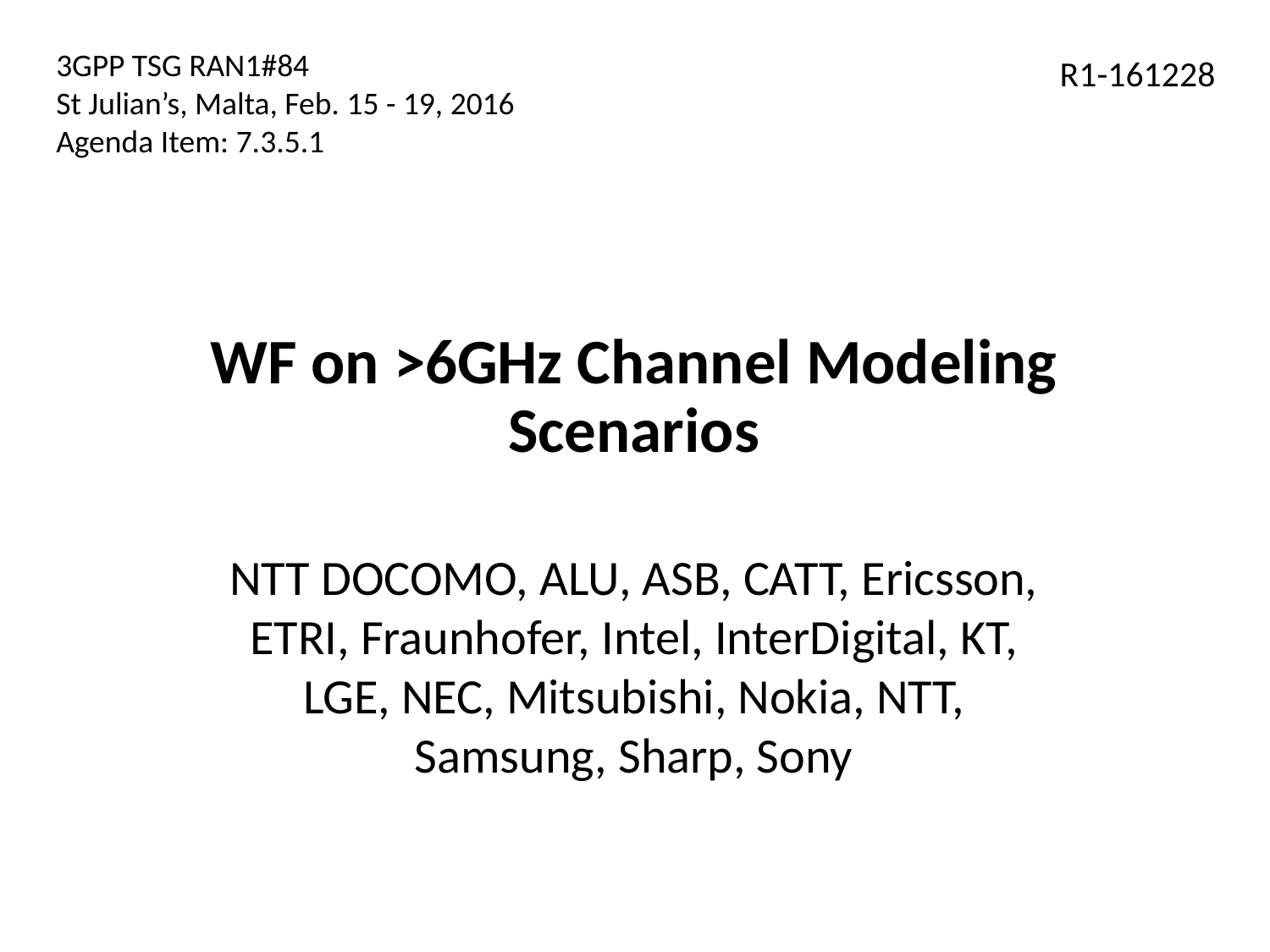

3GPP TSG RAN1#84
St Julian’s, Malta, Feb. 15 - 19, 2016
Agenda Item: 7.3.5.1
R1-161228
# WF on >6GHz Channel Modeling Scenarios
NTT DOCOMO, ALU, ASB, CATT, Ericsson, ETRI, Fraunhofer, Intel, InterDigital, KT, LGE, NEC, Mitsubishi, Nokia, NTT, Samsung, Sharp, Sony